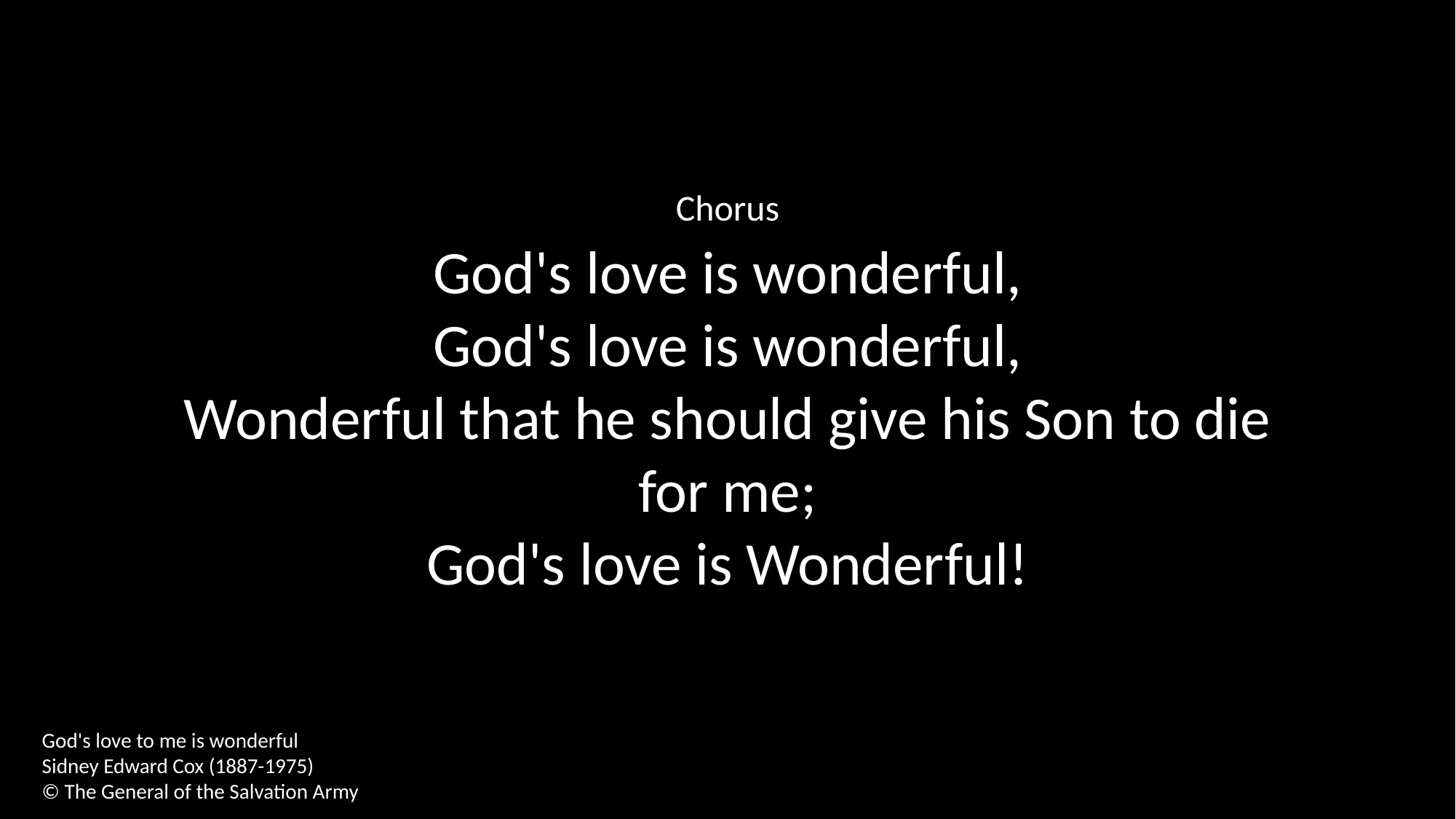

Chorus
God's love is wonderful,
God's love is wonderful,
Wonderful that he should give his Son to die for me;
God's love is Wonderful!
God's love to me is wonderful
Sidney Edward Cox (1887-1975)
© The General of the Salvation Army